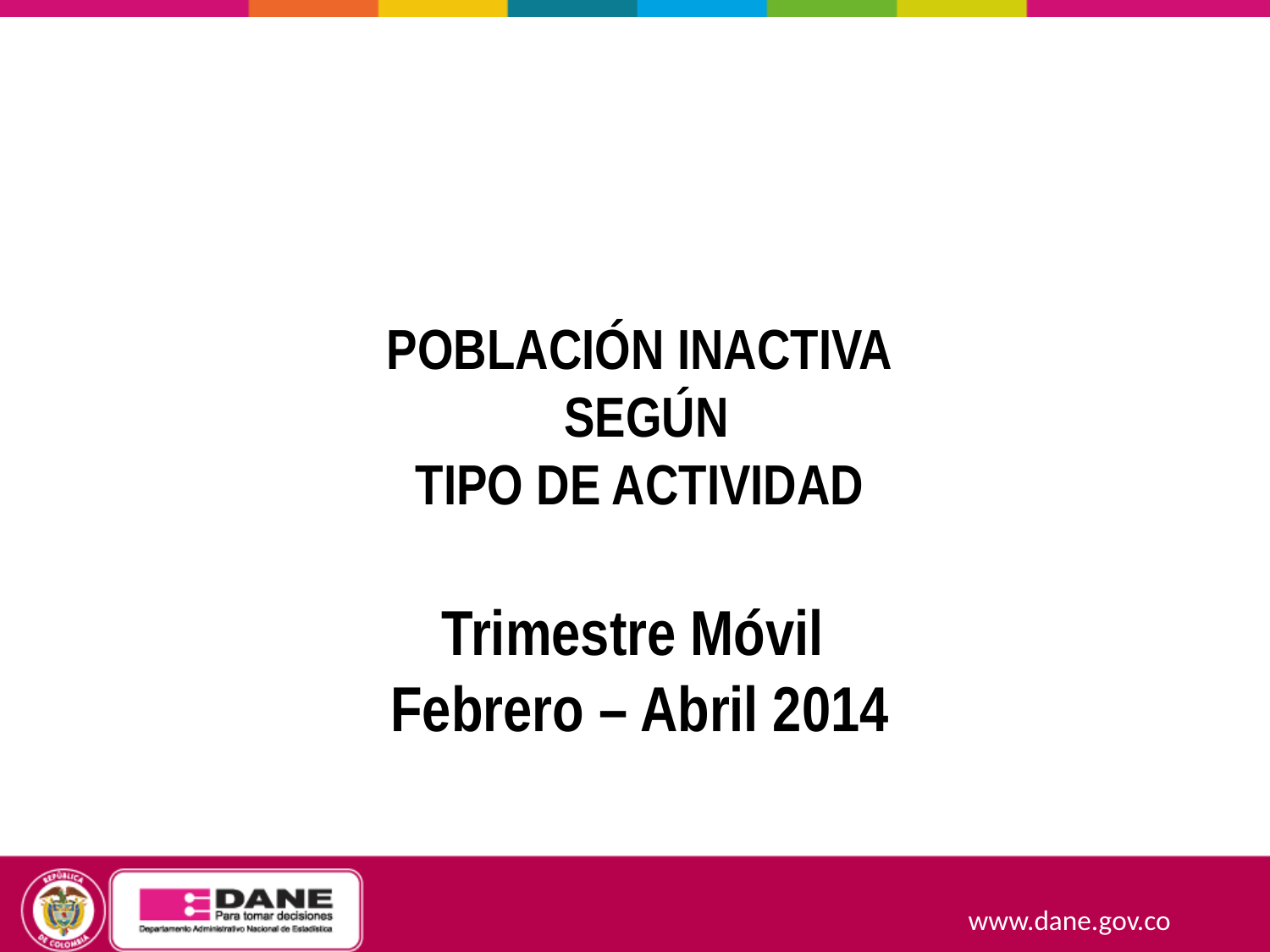

POBLACIÓN INACTIVA
 SEGÚN
TIPO DE ACTIVIDAD

Trimestre Móvil
Febrero – Abril 2014